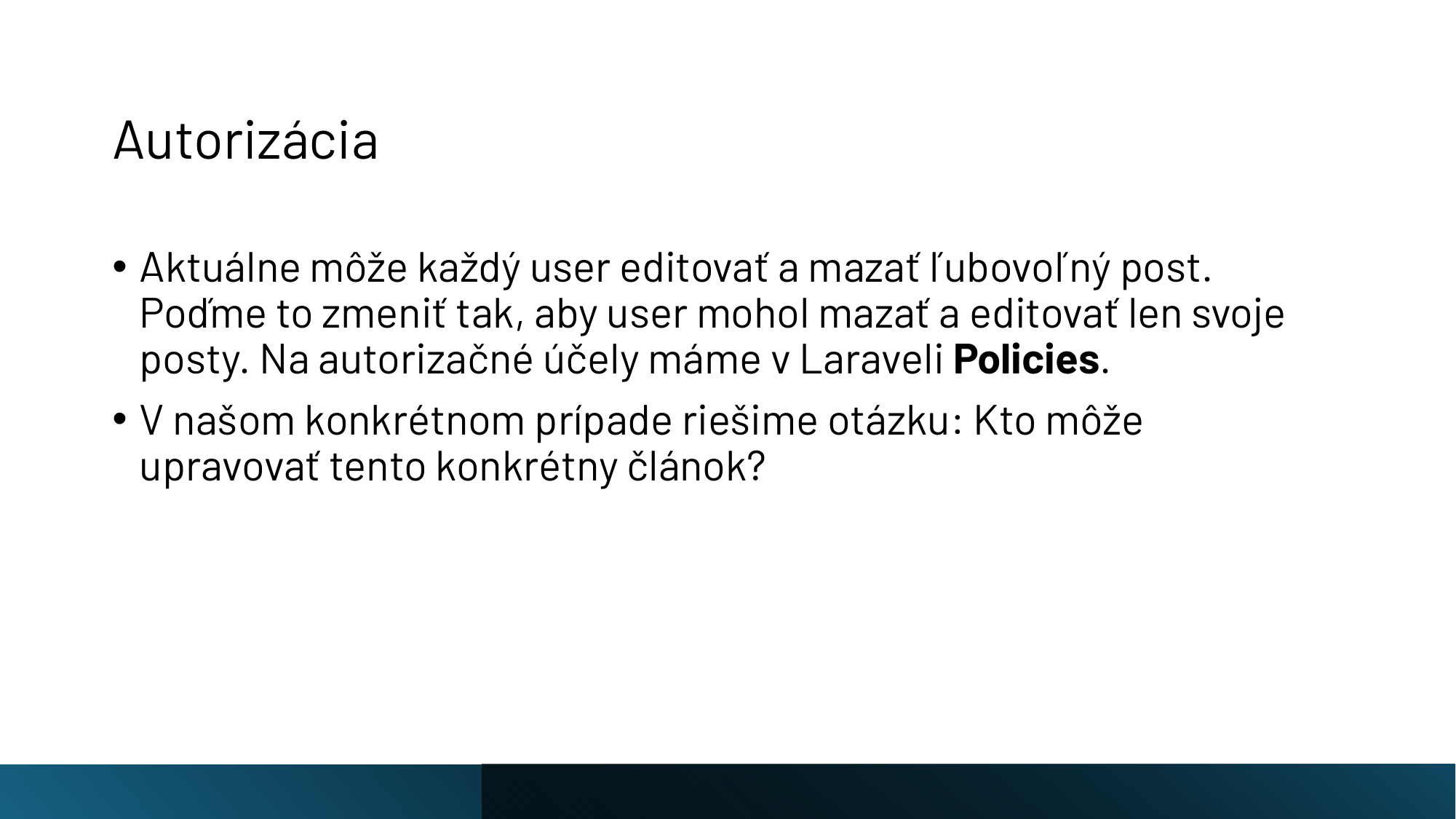

# Autorizácia

Aktuálne môže každý user editovať a mazať ľubovoľný post. Poďme to zmeniť tak, aby user mohol mazať a editovať len svoje posty. Na autorizačné účely máme v Laraveli Policies.
V našom konkrétnom prípade riešime otázku: Kto môže upravovať tento konkrétny článok?